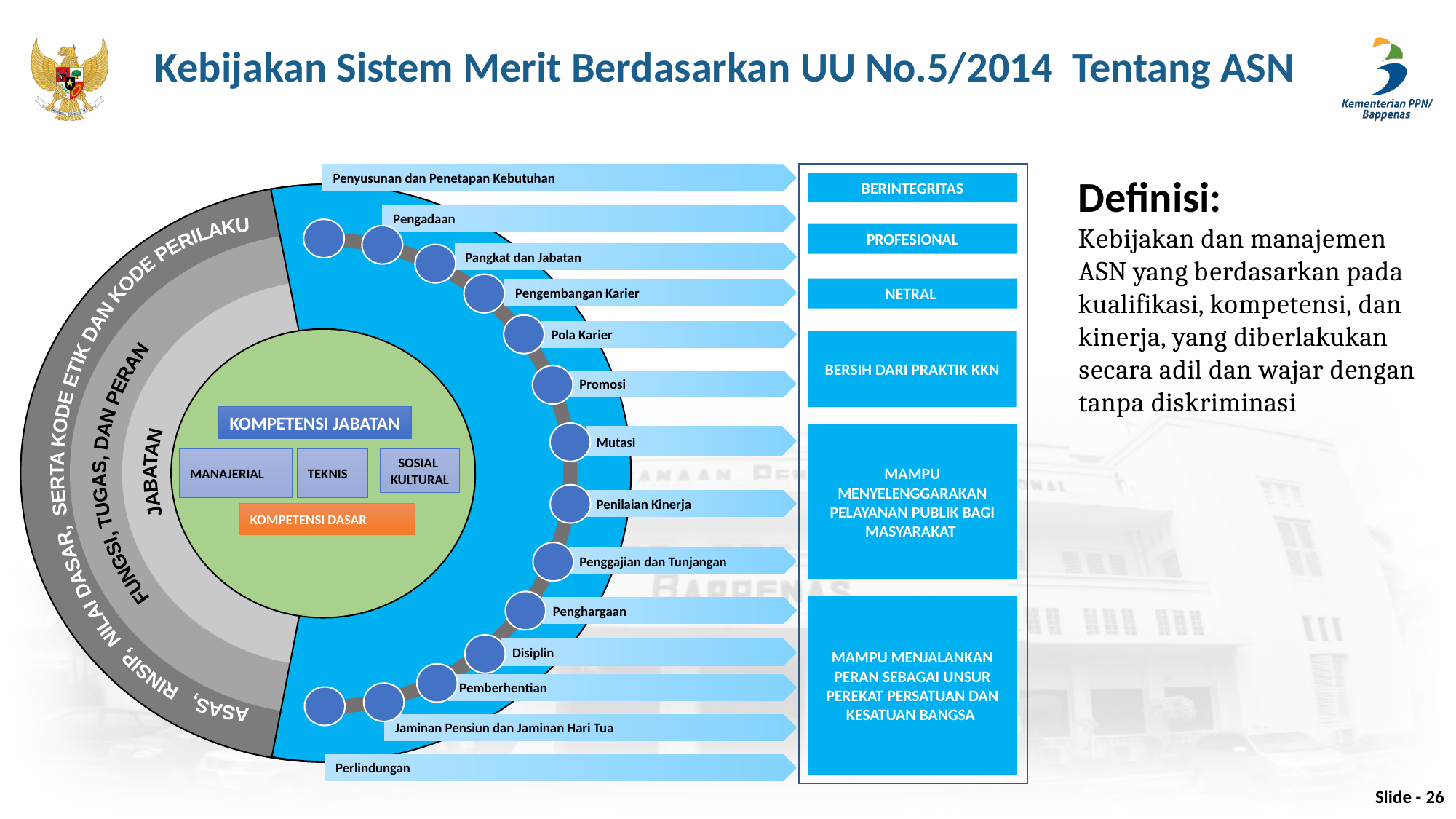

Kebijakan Sistem Merit Berdasarkan UU No.5/2014  Tentang ASN
Penyusunan dan Penetapan Kebutuhan

BERINTEGRITAS

Pengadaan

PROFESIONAL

Pangkat dan Jabatan

FUNGSI, TUGAS, DAN PERAN

NETRAL
Pengembangan Karier

ASAS,   RINSIP,  NILAI DASAR,  SERTA KODE ETIK DAN KODE PERILAKU
JABATAN

Pola Karier

KOMPETENSI JABATAN
SOSIAL
KULTURAL
MANAJERIAL
TEKNIS
KOMPETENSI DASAR
BERSIH DARI PRAKTIK KKN

Promosi

MAMPU MENYELENGGARAKAN PELAYANAN PUBLIK BAGI MASYARAKAT
Mutasi

Penilaian Kinerja

Penggajian dan Tunjangan

MAMPU MENJALANKAN PERAN SEBAGAI UNSUR PEREKAT PERSATUAN DAN KESATUAN BANGSA
Penghargaan

Disiplin

Pemberhentian

Jaminan Pensiun dan Jaminan Hari Tua
Perlindungan
Definisi:
Kebijakan dan manajemen ASN yang berdasarkan pada kualifikasi, kompetensi, dan kinerja, yang diberlakukan secara adil dan wajar dengan tanpa diskriminasi
Slide - 26